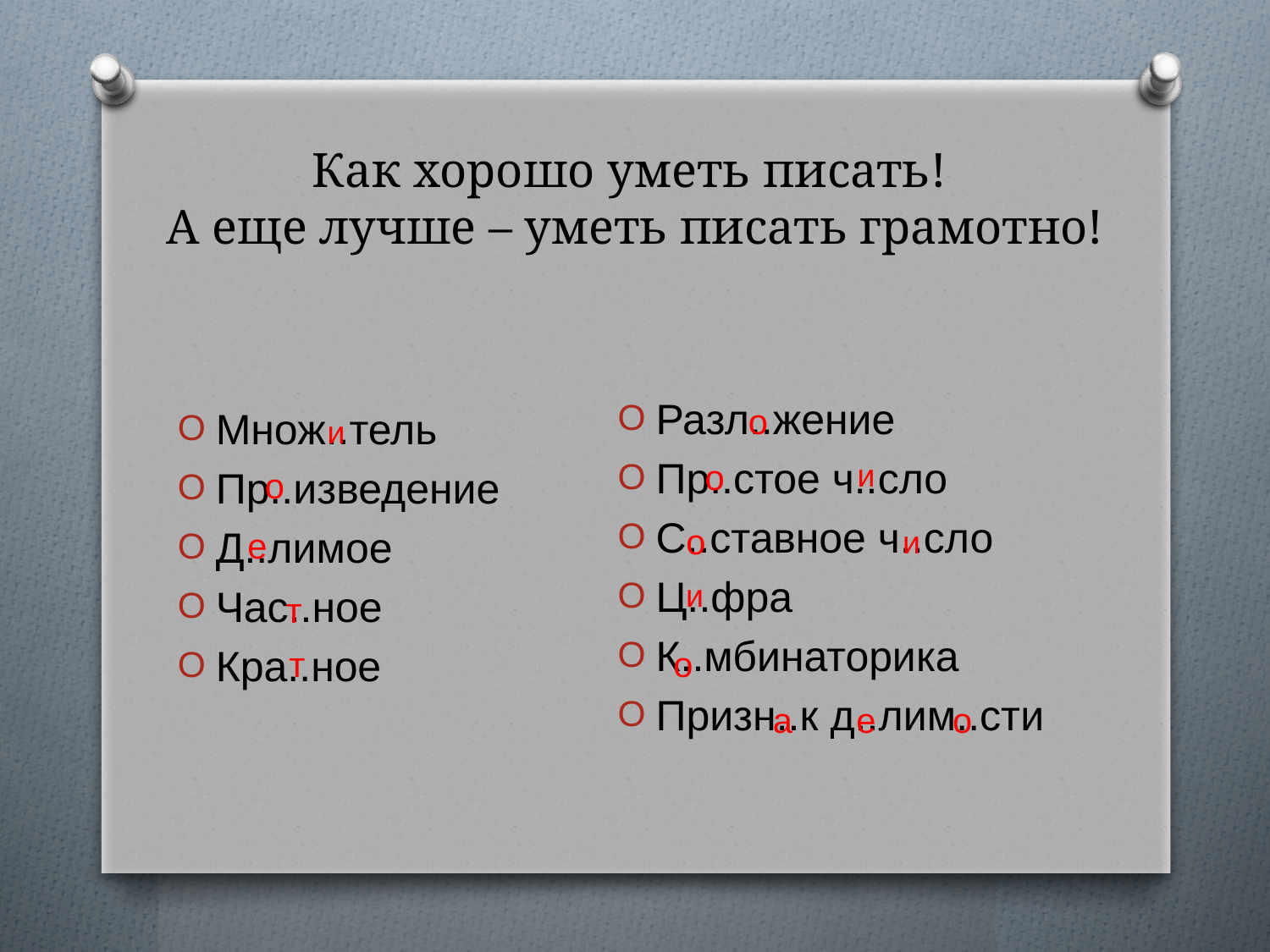

# Как хорошо уметь писать! А еще лучше – уметь писать грамотно!
Разл..жение
Пр..стое ч..сло
С..ставное ч..сло
Ц..фра
К..мбинаторика
Призн..к д..лим..сти
о
Множ..тель
Пр..изведение
Д..лимое
Час..ное
Кра..ное
и
и
о
о
о
и
е
и
т
т
о
а
е
о